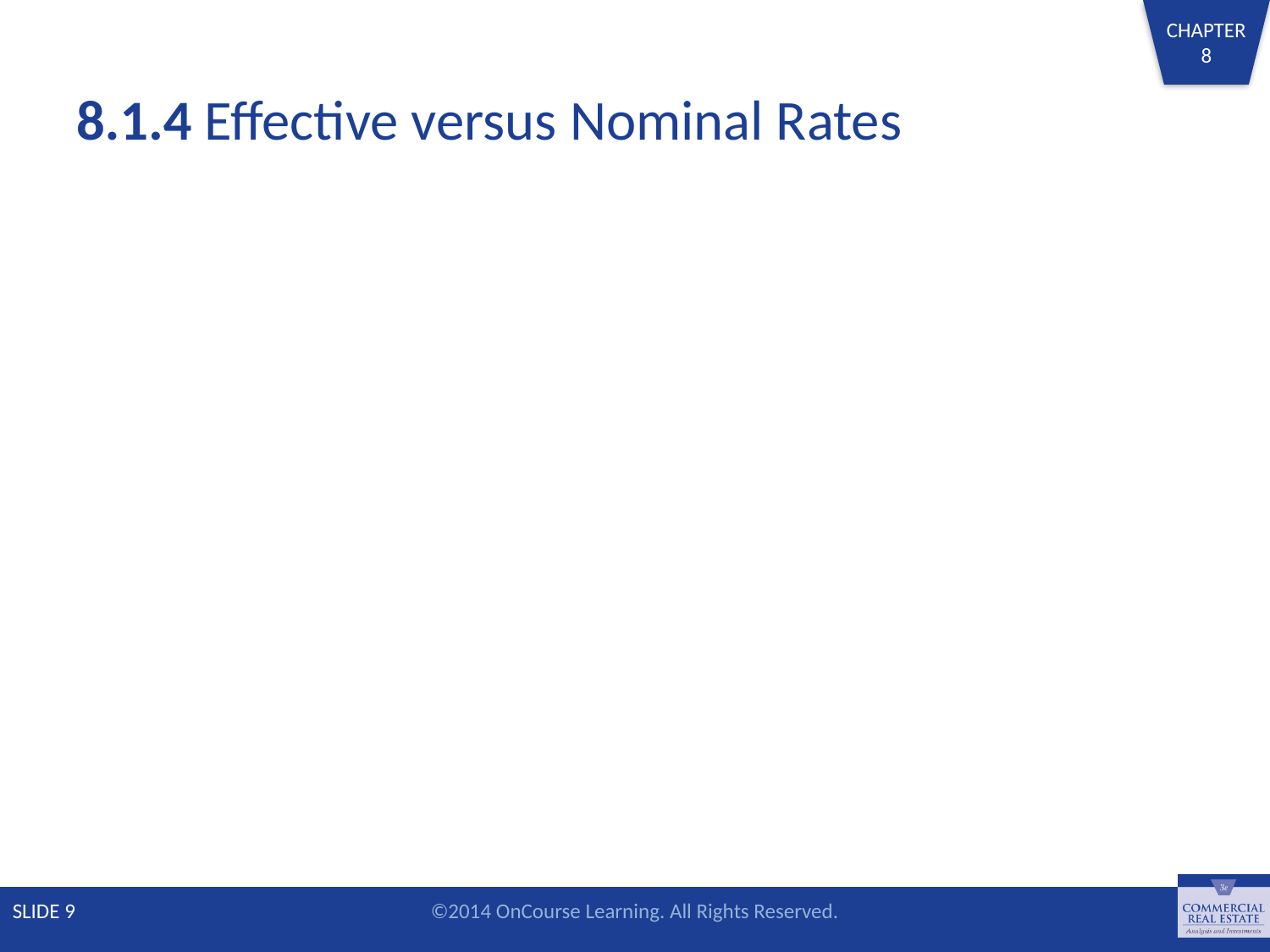

# 8.1.4 Effective versus Nominal Rates

SLIDE 9